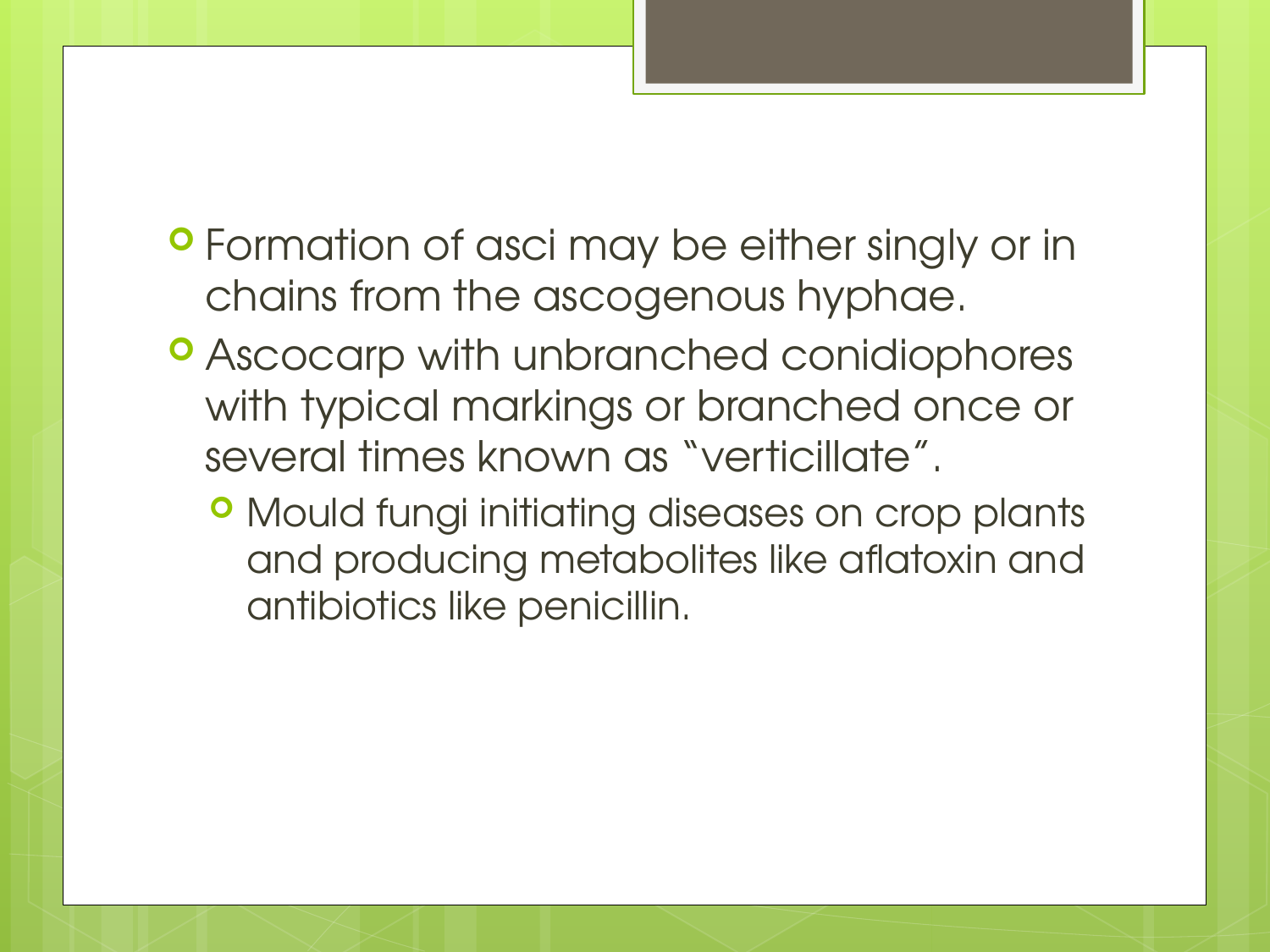

#
Formation of asci may be either singly or in chains from the ascogenous hyphae.
Ascocarp with unbranched conidiophores with typical markings or branched once or several times known as “verticillate”.
Mould fungi initiating diseases on crop plants and producing metabolites like aflatoxin and antibiotics like penicillin.